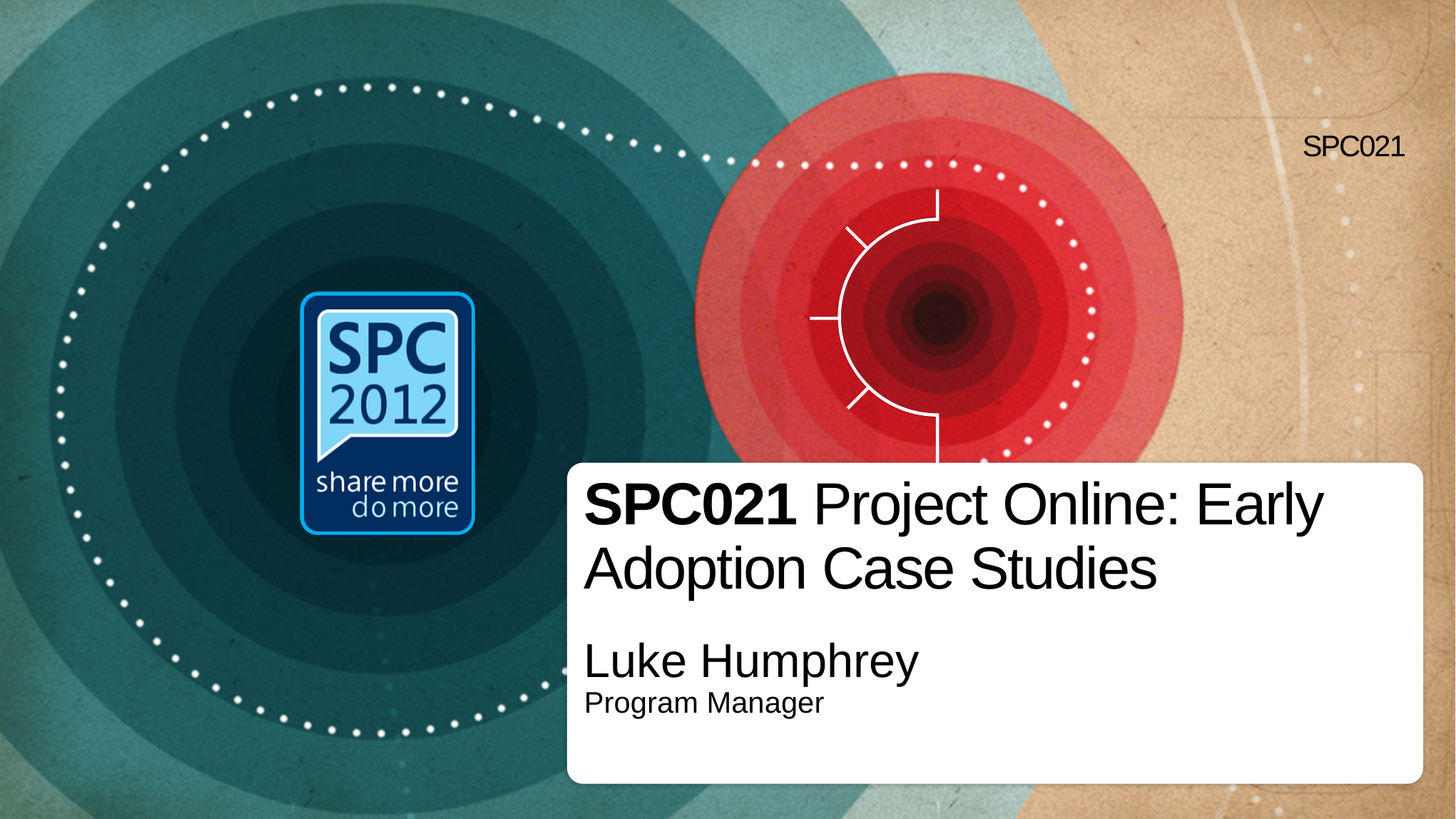

SPC021
# SPC021 Project Online: Early Adoption Case Studies
Luke Humphrey
Program Manager